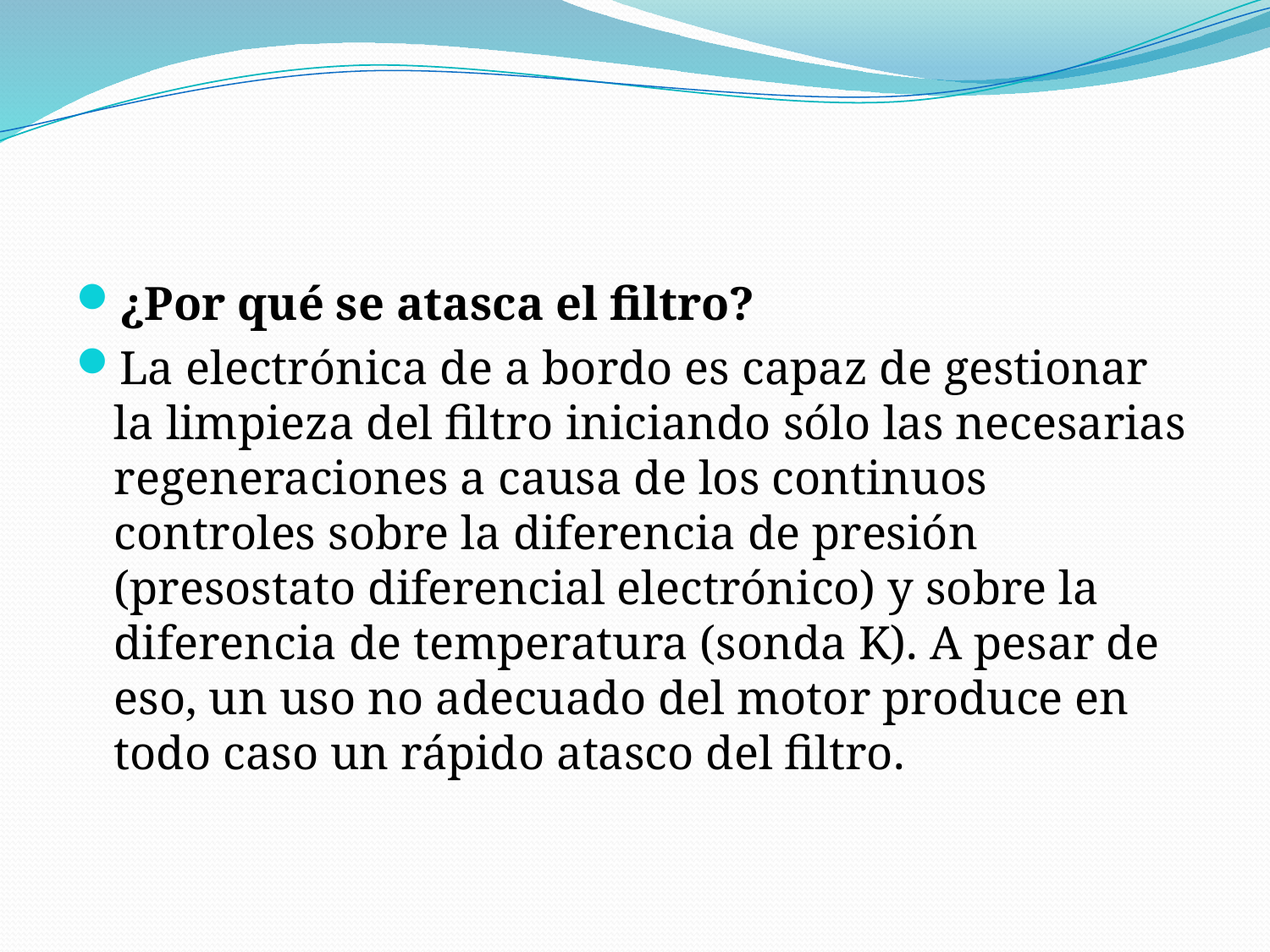

#
¿Por qué se atasca el filtro?
La electrónica de a bordo es capaz de gestionar la limpieza del filtro iniciando sólo las necesarias regeneraciones a causa de los continuos controles sobre la diferencia de presión (presostato diferencial electrónico) y sobre la diferencia de temperatura (sonda K). A pesar de eso, un uso no adecuado del motor produce en todo caso un rápido atasco del filtro.